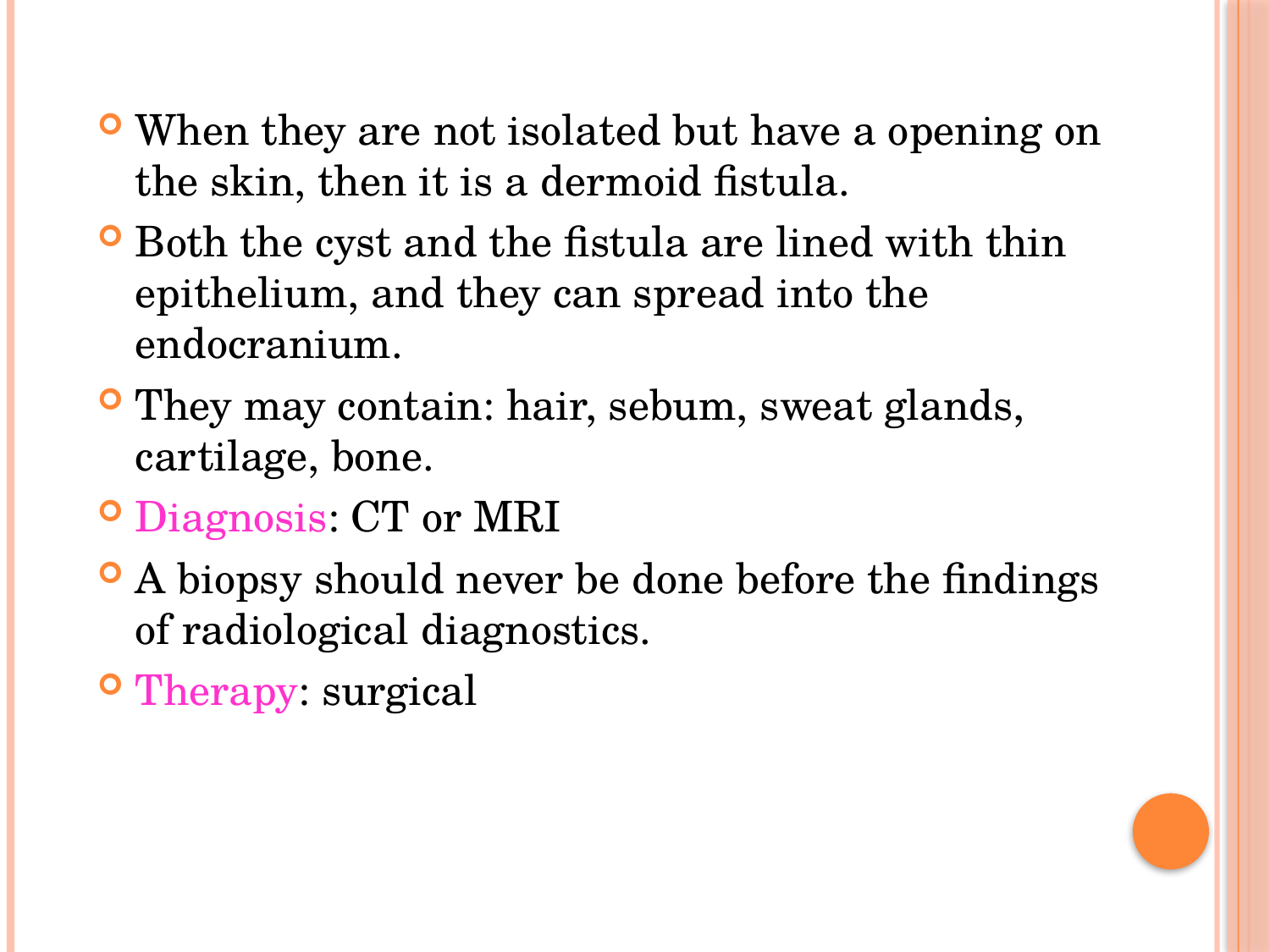

When they are not isolated but have a opening on the skin, then it is a dermoid fistula.
Both the cyst and the fistula are lined with thin epithelium, and they can spread into the endocranium.
They may contain: hair, sebum, sweat glands, cartilage, bone.
Diagnosis: CT or MRI
A biopsy should never be done before the findings of radiological diagnostics.
Therapy: surgical